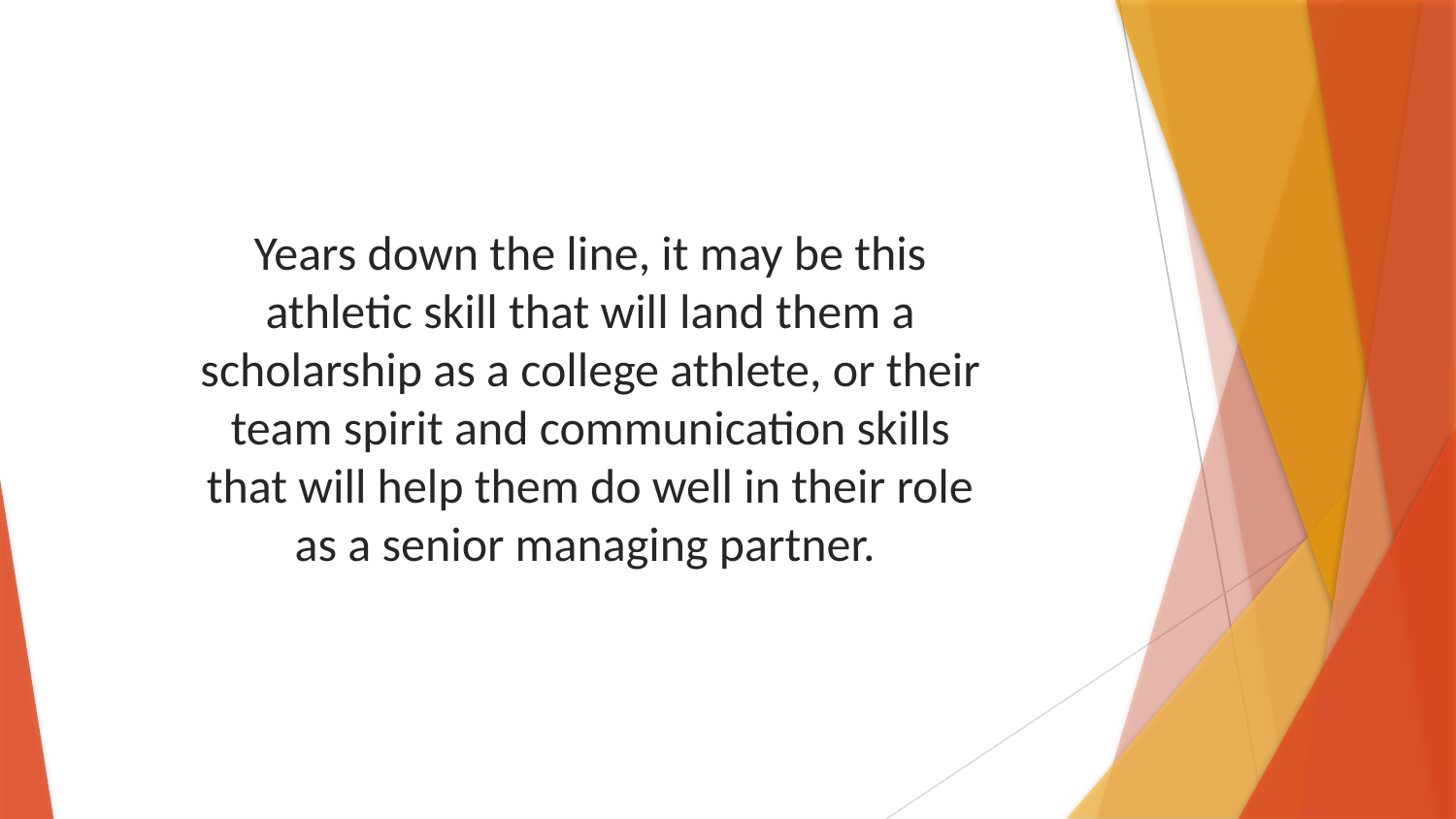

Years down the line, it may be this athletic skill that will land them a scholarship as a college athlete, or their team spirit and communication skills that will help them do well in their role as a senior managing partner.